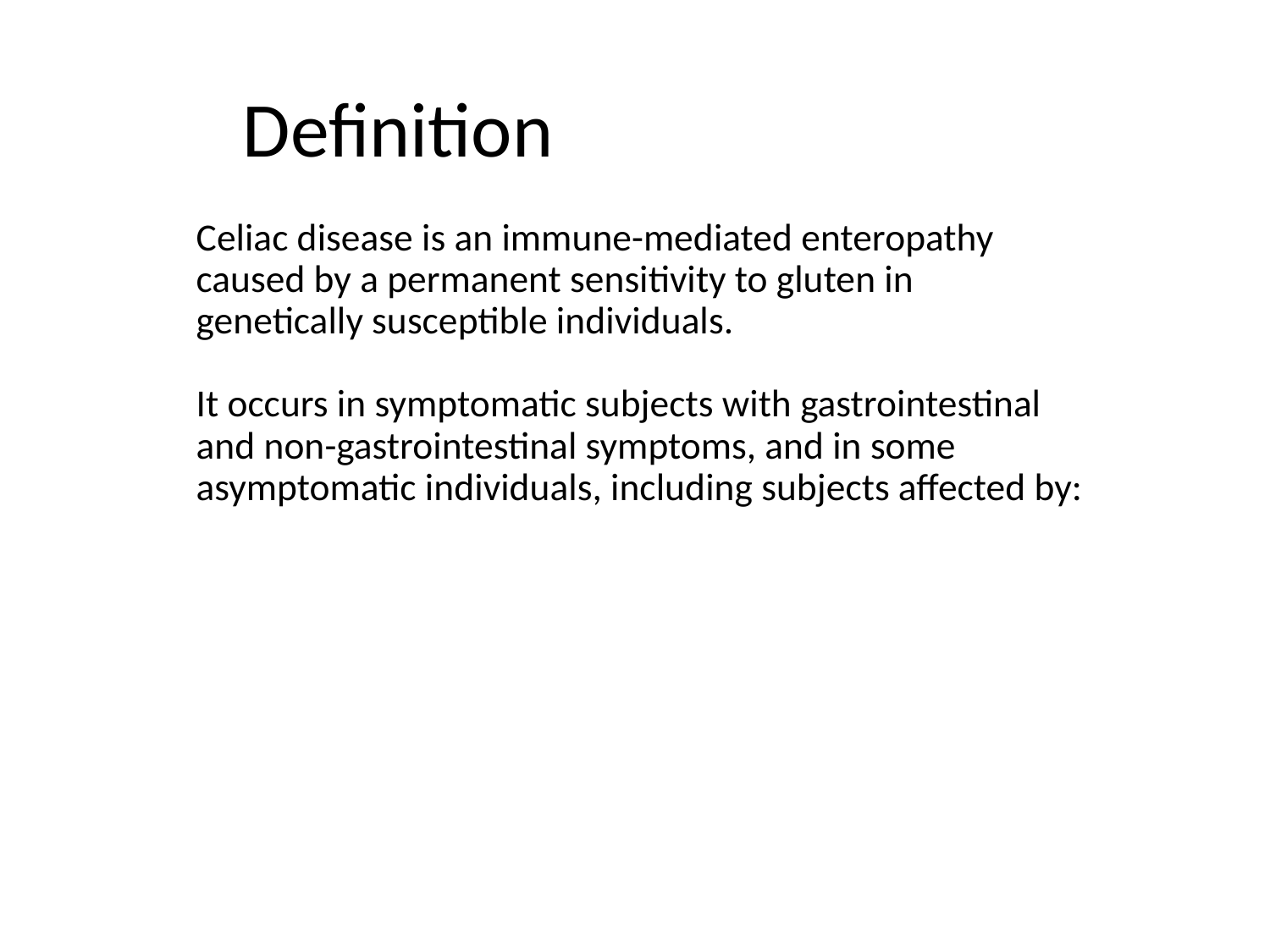

# Definition
Celiac disease is an immune-mediated enteropathy caused by a permanent sensitivity to gluten in genetically susceptible individuals.

It occurs in symptomatic subjects with gastrointestinal and non-gastrointestinal symptoms, and in some asymptomatic individuals, including subjects affected by:

- Type 1 diabetes		- Williams syndrome
- Down syndrome		- Selective IgA deficiency
 Turner syndrome		- First degree relatives of
				  individuals with celiac disease

52